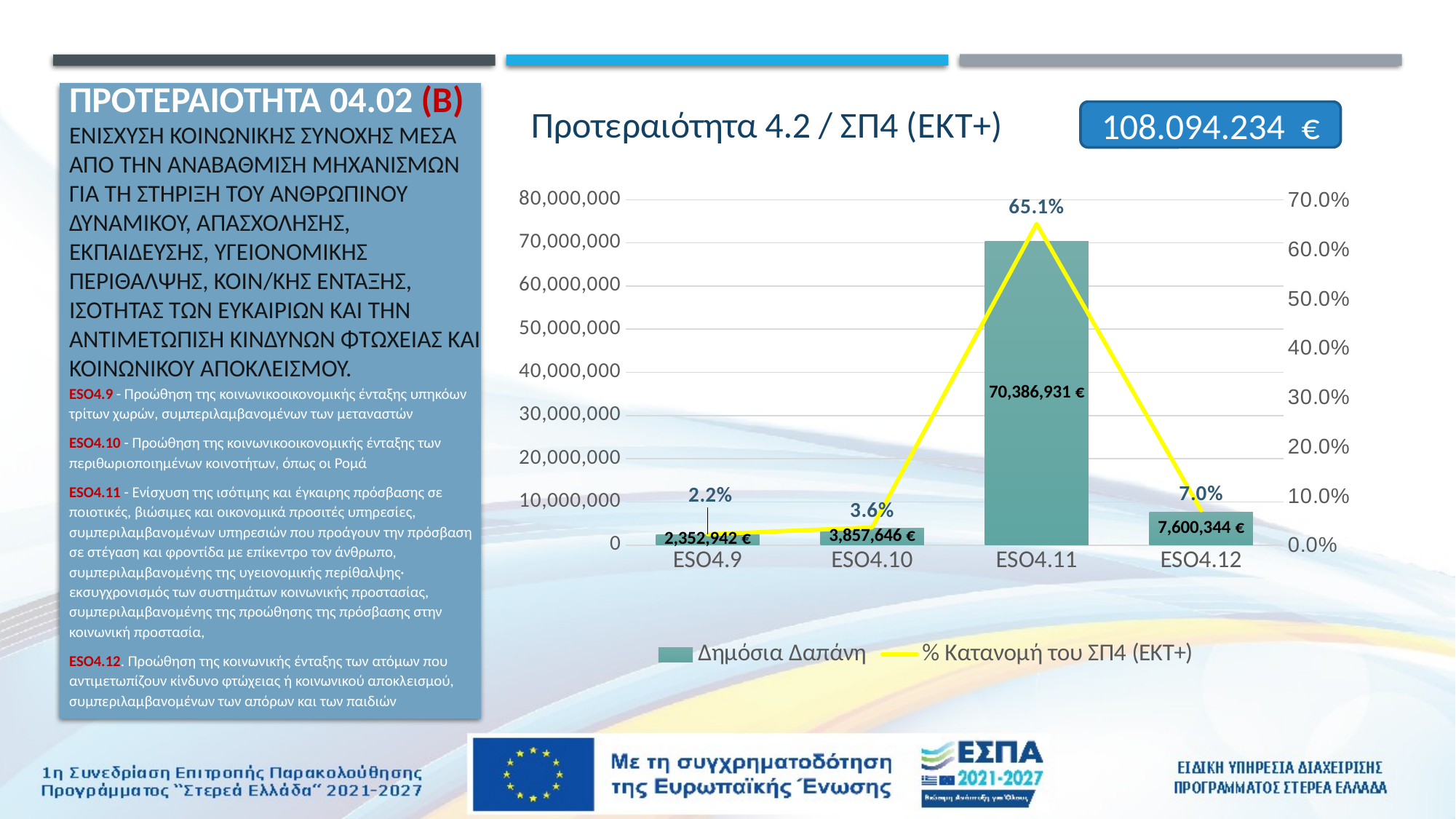

### Chart: Προτεραιότητα 4.2 / ΣΠ4 (ΕΚΤ+)

| Category | Δημόσια Δαπάνη | % Κατανομή του ΣΠ4 (ΕΚΤ+) |
|---|---|---|
| ESO4.9 | 2352942.0 | 0.021767507043900233 |
| ESO4.10 | 3857646.0 | 0.035687805512364335 |
| ESO4.11 | 70386931.0 | 0.6511626790379956 |
| ESO4.12 | 7600344.0 | 0.07031220555205563 |
# ΠΡΟΤΕΡΑΙΟΤΗΤΑ 04.02 (B)
ΕΝΙΣΧΥΣΗ ΚΟΙΝΩΝΙΚΗΣ ΣΥΝΟΧΗΣ ΜΕΣΑ ΑΠΟ ΤΗΝ ΑΝΑΒΑΘΜΙΣΗ ΜΗΧΑΝΙΣΜΩΝ ΓΙΑ ΤΗ ΣΤΗΡΙΞΗ ΤΟΥ ΑΝΘΡΩΠΙΝΟΥ ΔΥΝΑΜΙΚΟΥ, ΑΠΑΣΧΟΛΗΣΗΣ, ΕΚΠΑΙΔΕΥΣΗΣ, ΥΓΕΙΟΝΟΜΙΚΗΣ ΠΕΡΙΘΑΛΨΗΣ, ΚΟΙΝ/ΚΗΣ ΕΝΤΑΞΗΣ, ΙΣΟΤΗΤΑΣ ΤΩΝ ΕΥΚΑΙΡΙΩΝ ΚΑΙ ΤΗΝ ΑΝΤΙΜΕΤΩΠΙΣΗ ΚΙΝΔΥΝΩΝ ΦΤΩΧΕΙΑΣ ΚΑΙ ΚΟΙΝΩΝΙΚΟΥ ΑΠΟΚΛΕΙΣΜΟΥ.
108.094.234  €
ESO4.9 - Προώθηση της κοινωνικοοικονομικής ένταξης υπηκόων τρίτων χωρών, συμπεριλαμβανομένων των μεταναστών
ESO4.10 - Προώθηση της κοινωνικοοικονομικής ένταξης των περιθωριοποιημένων κοινοτήτων, όπως οι Ρομά
ESO4.11 - Ενίσχυση της ισότιμης και έγκαιρης πρόσβασης σε ποιοτικές, βιώσιμες και οικονομικά προσιτές υπηρεσίες, συμπεριλαμβανομένων υπηρεσιών που προάγουν την πρόσβαση σε στέγαση και φροντίδα με επίκεντρο τον άνθρωπο, συμπεριλαμβανομένης της υγειονομικής περίθαλψης· εκσυγχρονισμός των συστημάτων κοινωνικής προστασίας, συμπεριλαμβανομένης της προώθησης της πρόσβασης στην κοινωνική προστασία,
ESO4.12. Προώθηση της κοινωνικής ένταξης των ατόμων που αντιμετωπίζουν κίνδυνο φτώχειας ή κοινωνικού αποκλεισμού, συμπεριλαμβανομένων των απόρων και των παιδιών